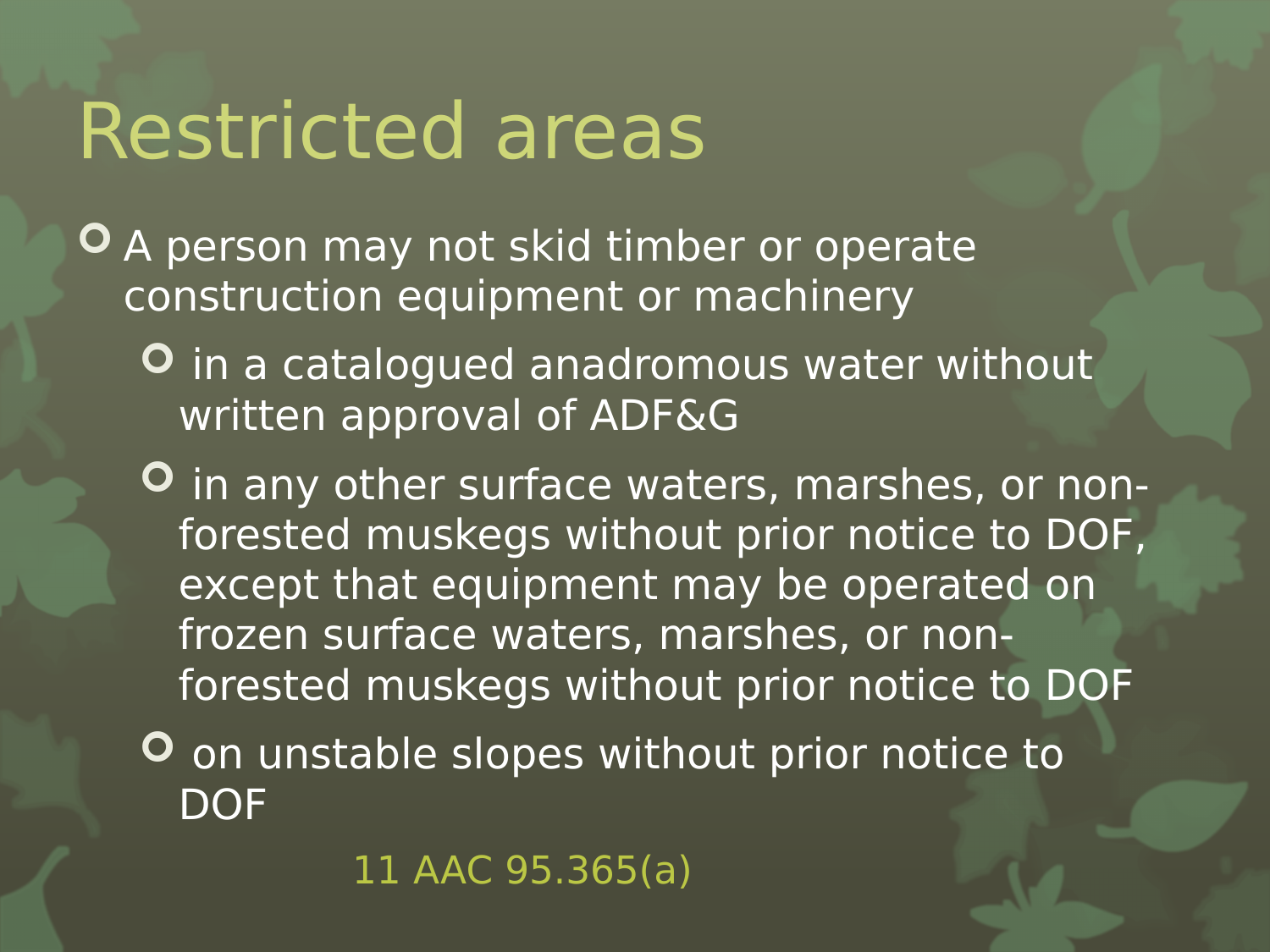

# Restricted areas
A person may not skid timber or operate construction equipment or machinery
 in a catalogued anadromous water without written approval of ADF&G
 in any other surface waters, marshes, or non-forested muskegs without prior notice to DOF, except that equipment may be operated on frozen surface waters, marshes, or non-forested muskegs without prior notice to DOF
 on unstable slopes without prior notice to DOF
									 		  11 AAC 95.365(a)